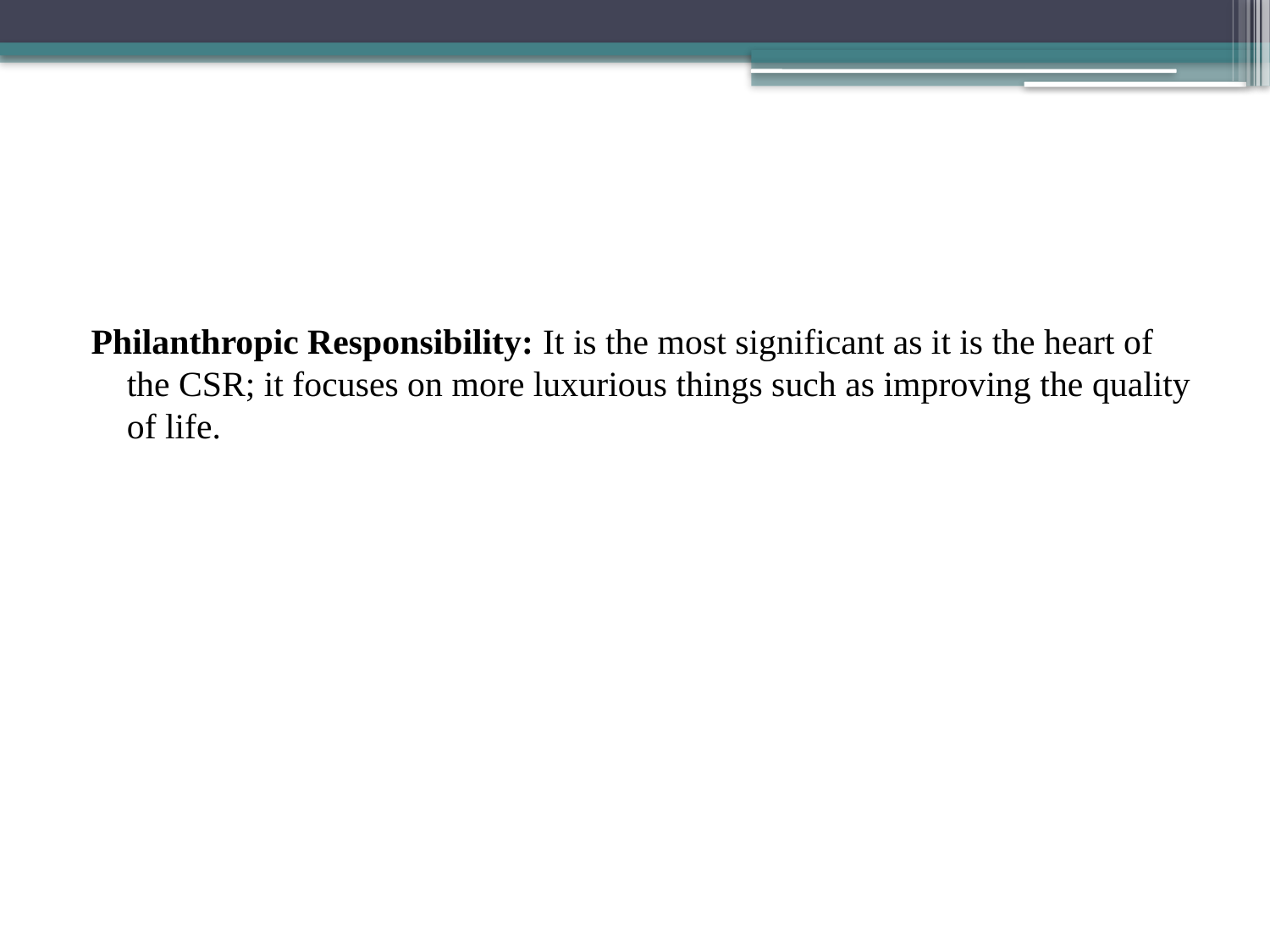

#
Philanthropic Responsibility: It is the most significant as it is the heart of the CSR; it focuses on more luxurious things such as improving the quality of life.